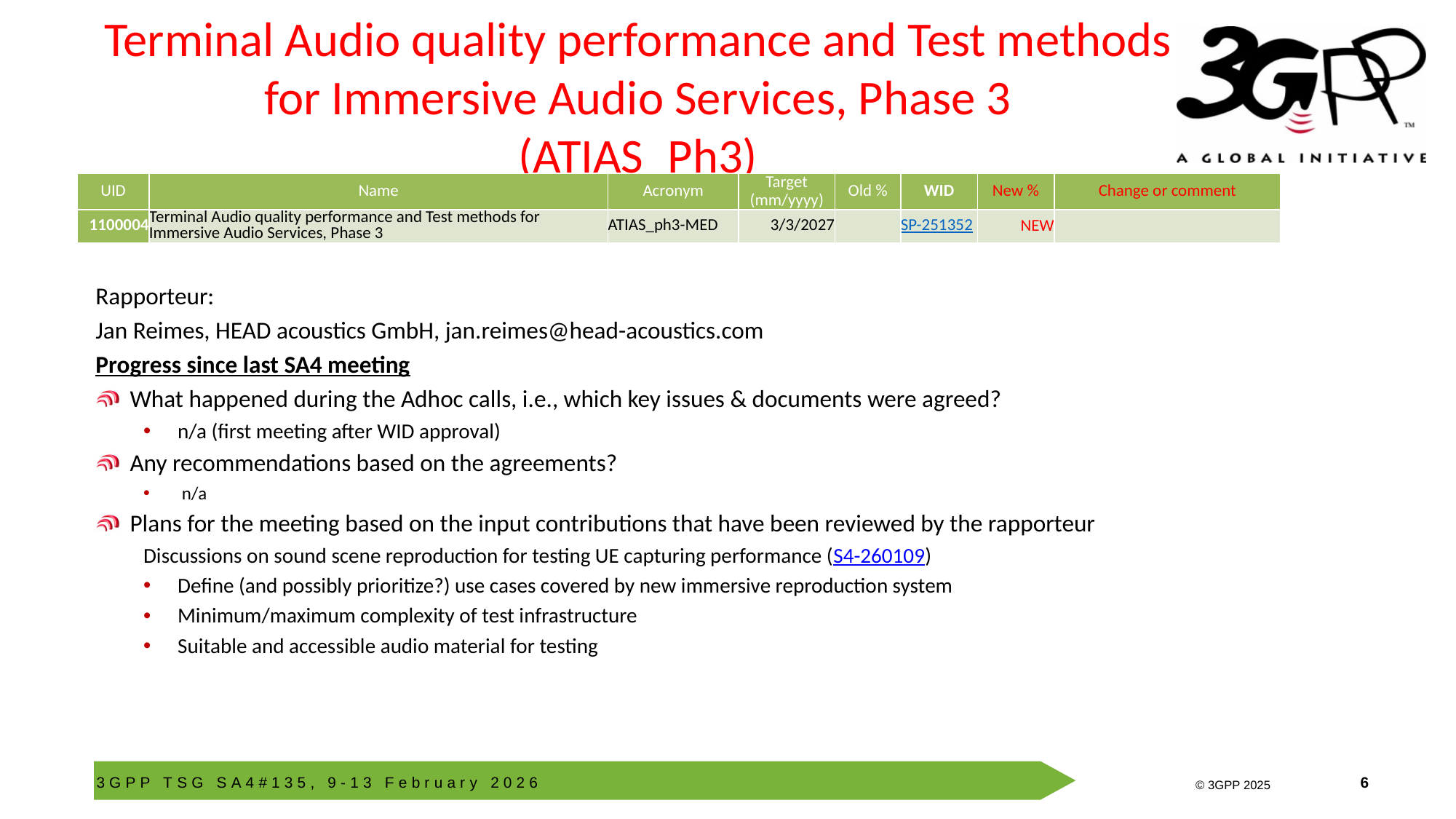

# Terminal Audio quality performance and Test methods for Immersive Audio Services, Phase 3 (ATIAS_Ph3)
| UID | Name | Acronym | Target (mm/yyyy) | Old % | WID | New % | Change or comment |
| --- | --- | --- | --- | --- | --- | --- | --- |
| 1100004 | Terminal Audio quality performance and Test methods for Immersive Audio Services, Phase 3 | ATIAS\_ph3-MED | 3/3/2027 |  | SP-251352 | NEW |  |
Rapporteur:
Jan Reimes, HEAD acoustics GmbH, jan.reimes@head-acoustics.com
Progress since last SA4 meeting
What happened during the Adhoc calls, i.e., which key issues & documents were agreed?
n/a (first meeting after WID approval)
Any recommendations based on the agreements?
 n/a
Plans for the meeting based on the input contributions that have been reviewed by the rapporteur
Discussions on sound scene reproduction for testing UE capturing performance (S4-260109)
Define (and possibly prioritize?) use cases covered by new immersive reproduction system
Minimum/maximum complexity of test infrastructure
Suitable and accessible audio material for testing